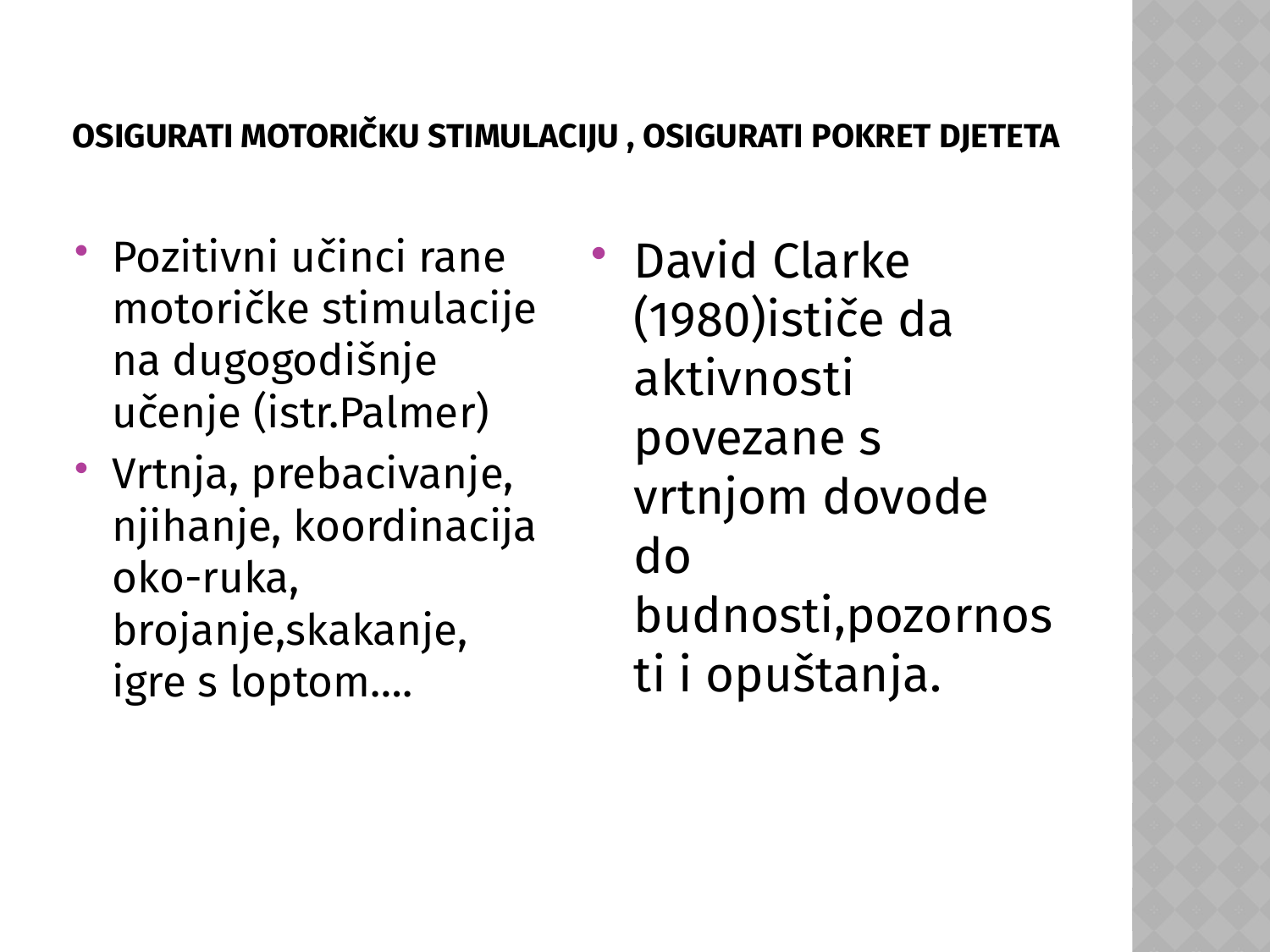

# Osigurati motoričku stimulaciju , osigurati pokret djeteta
Pozitivni učinci rane motoričke stimulacije na dugogodišnje učenje (istr.Palmer)
Vrtnja, prebacivanje, njihanje, koordinacija oko-ruka, brojanje,skakanje, igre s loptom….

David Clarke (1980)ističe da aktivnosti povezane s vrtnjom dovode do budnosti,pozornosti i opuštanja.